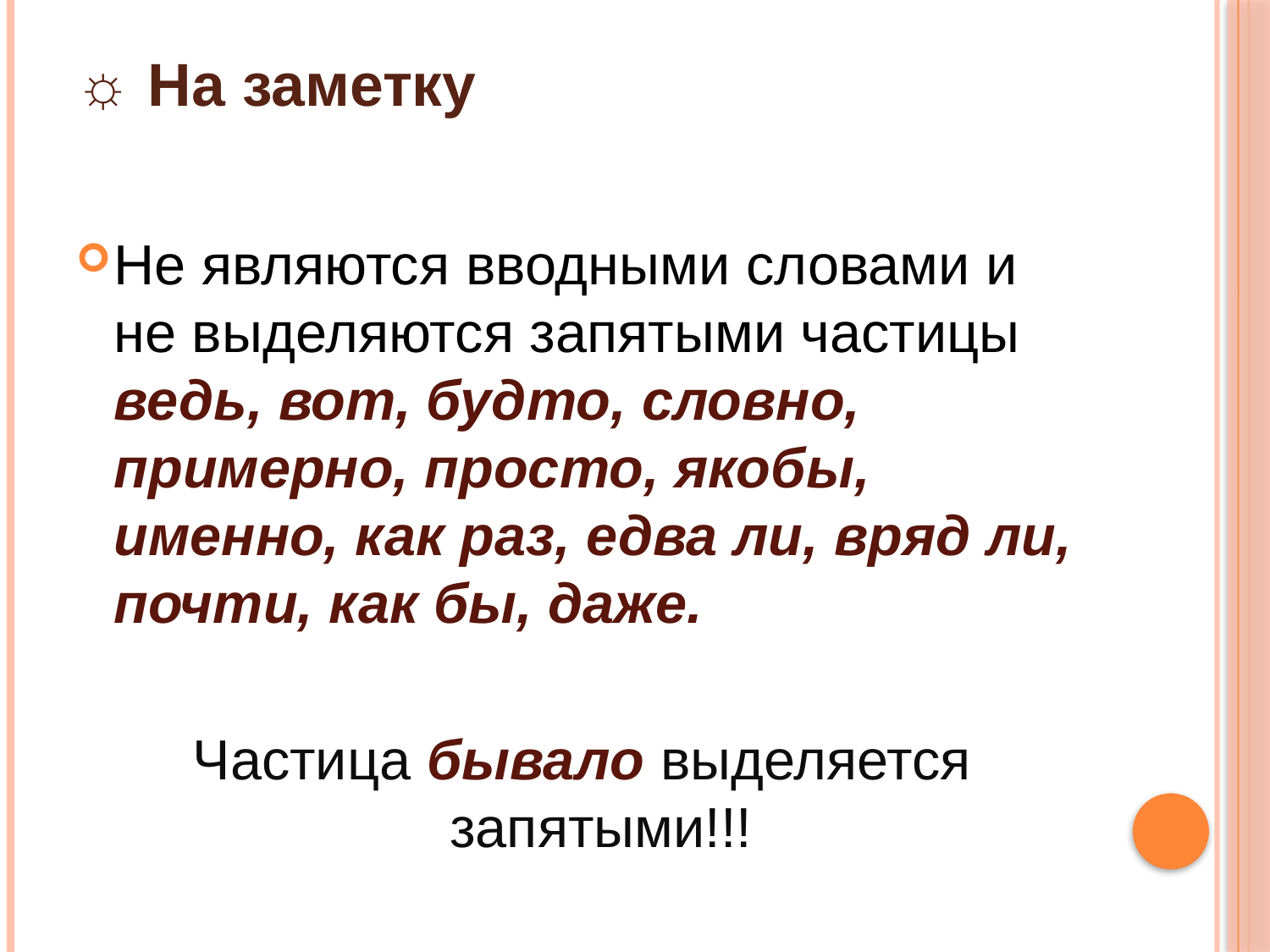

# ☼ На заметку
Не являются вводными словами и не выделяются запятыми частицы ведь, вот, будто, словно, примерно, просто, якобы, именно, как раз, едва ли, вряд ли, почти, как бы, даже.

Частица бывало выделяется запятыми!!!